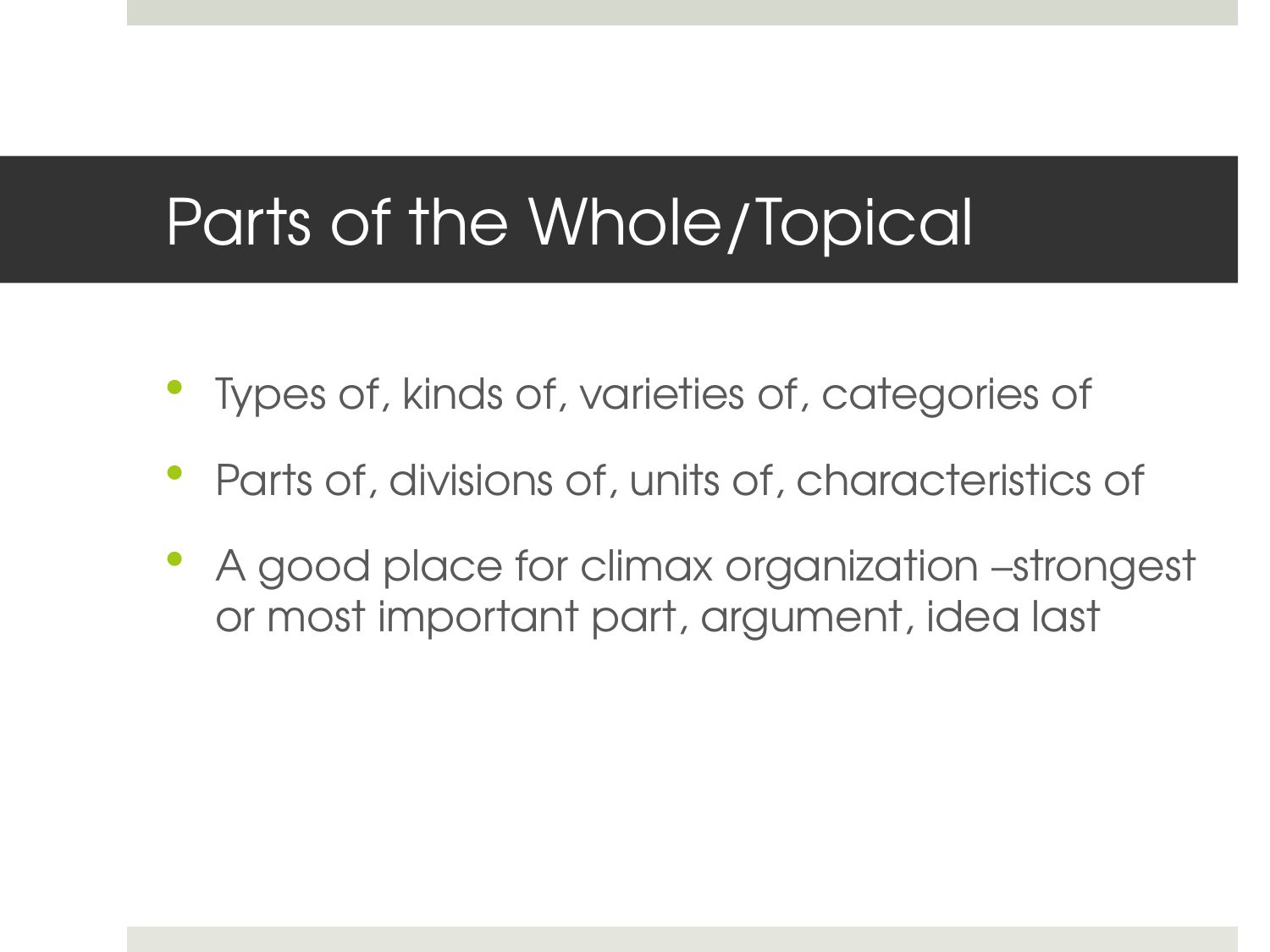

# Parts of the Whole/Topical
Types of, kinds of, varieties of, categories of
Parts of, divisions of, units of, characteristics of
A good place for climax organization –strongest or most important part, argument, idea last